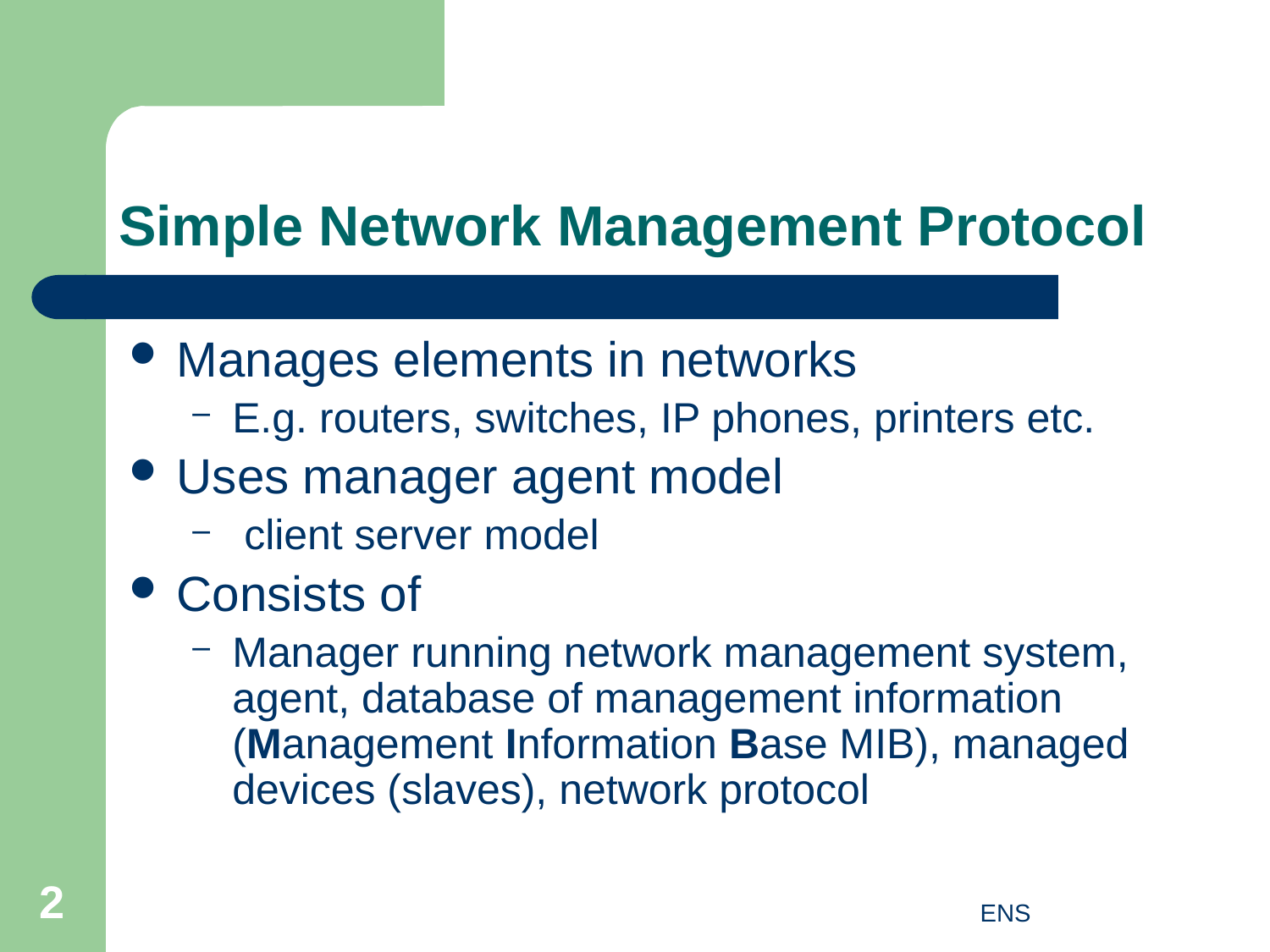

# Simple Network Management Protocol
Manages elements in networks
E.g. routers, switches, IP phones, printers etc.
Uses manager agent model
 client server model
Consists of
Manager running network management system, agent, database of management information (Management Information Base MIB), managed devices (slaves), network protocol

2
ENS